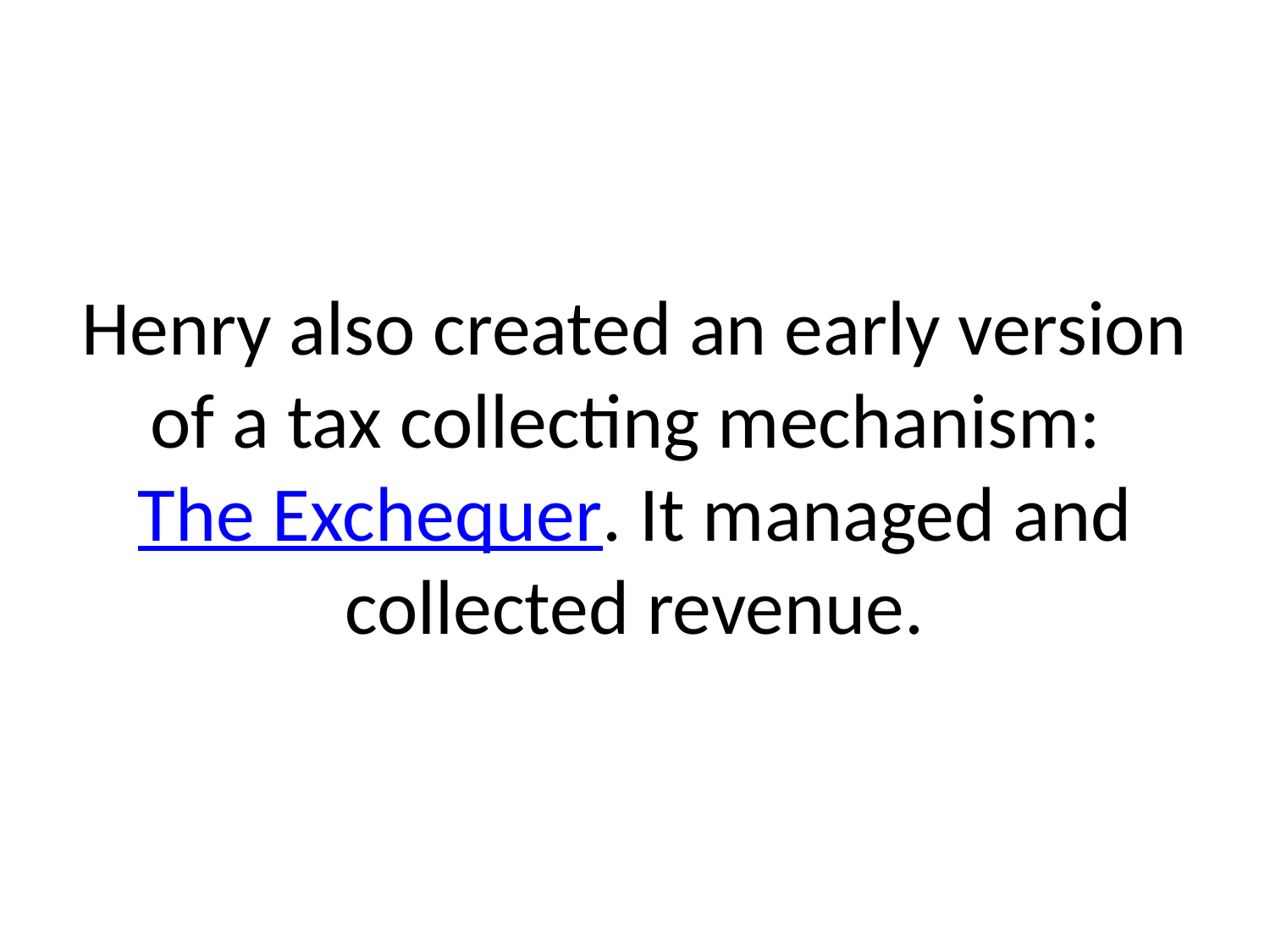

# Henry also created an early version of a tax collecting mechanism: The Exchequer. It managed and collected revenue.